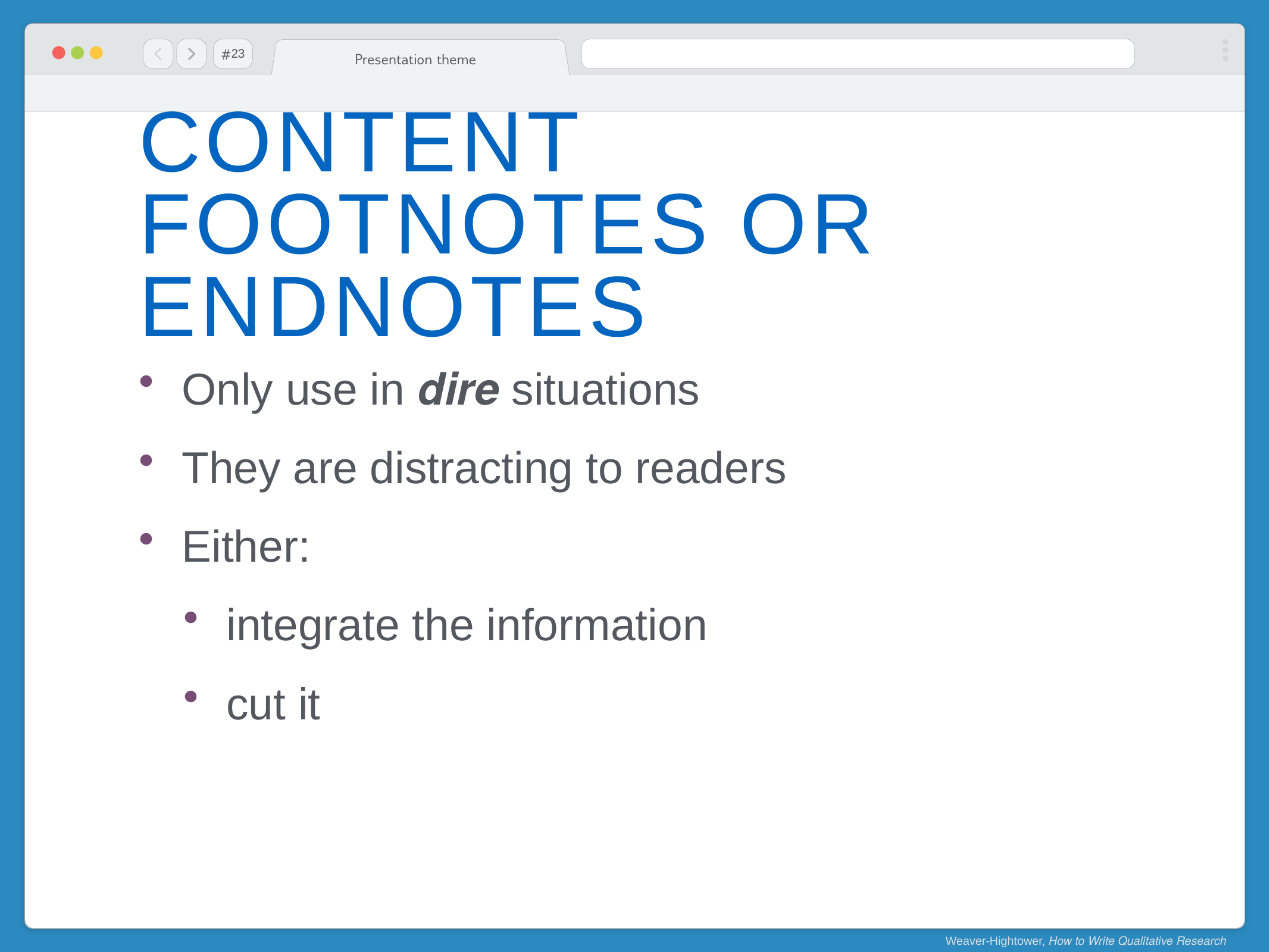

#
Presentation theme
23
# Content Footnotes or Endnotes
Only use in dire situations
They are distracting to readers
Either:
integrate the information
cut it